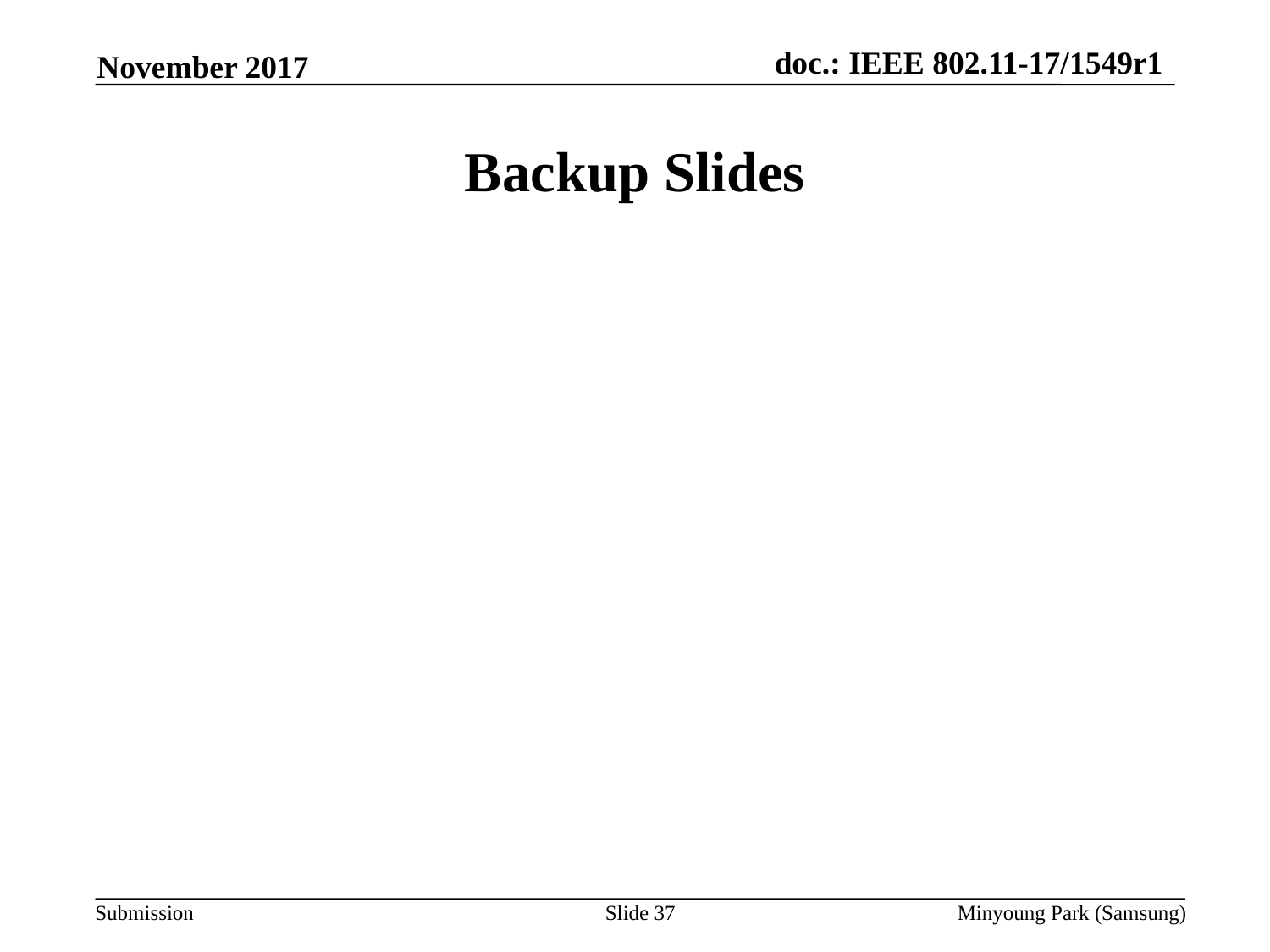

November 2017
# Backup Slides
Slide 37
Minyoung Park (Samsung)